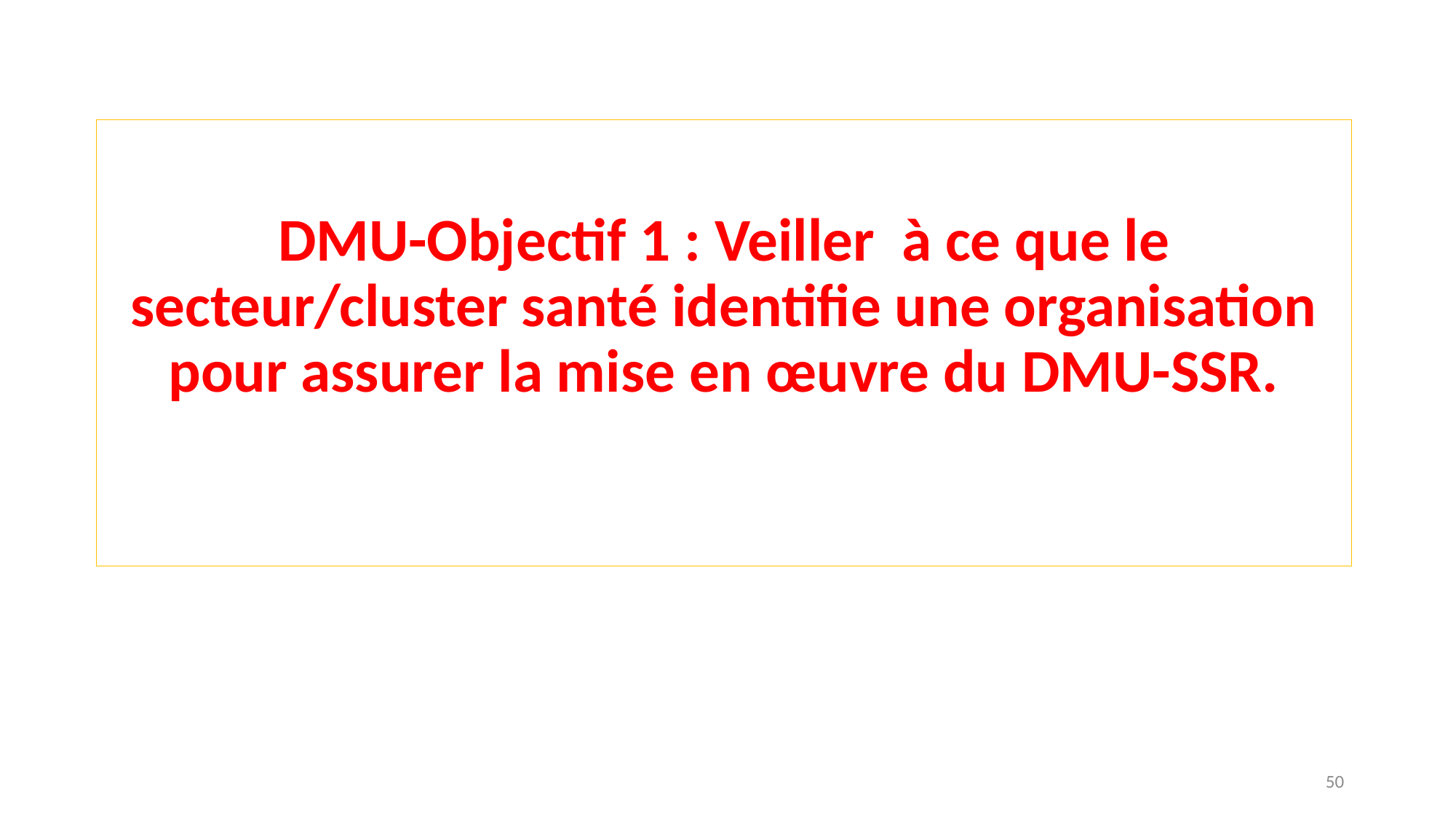

# DMU-Objectif 1 : Veiller  à ce que le secteur/cluster santé identifie une organisation pour assurer la mise en œuvre du DMU-SSR.
50